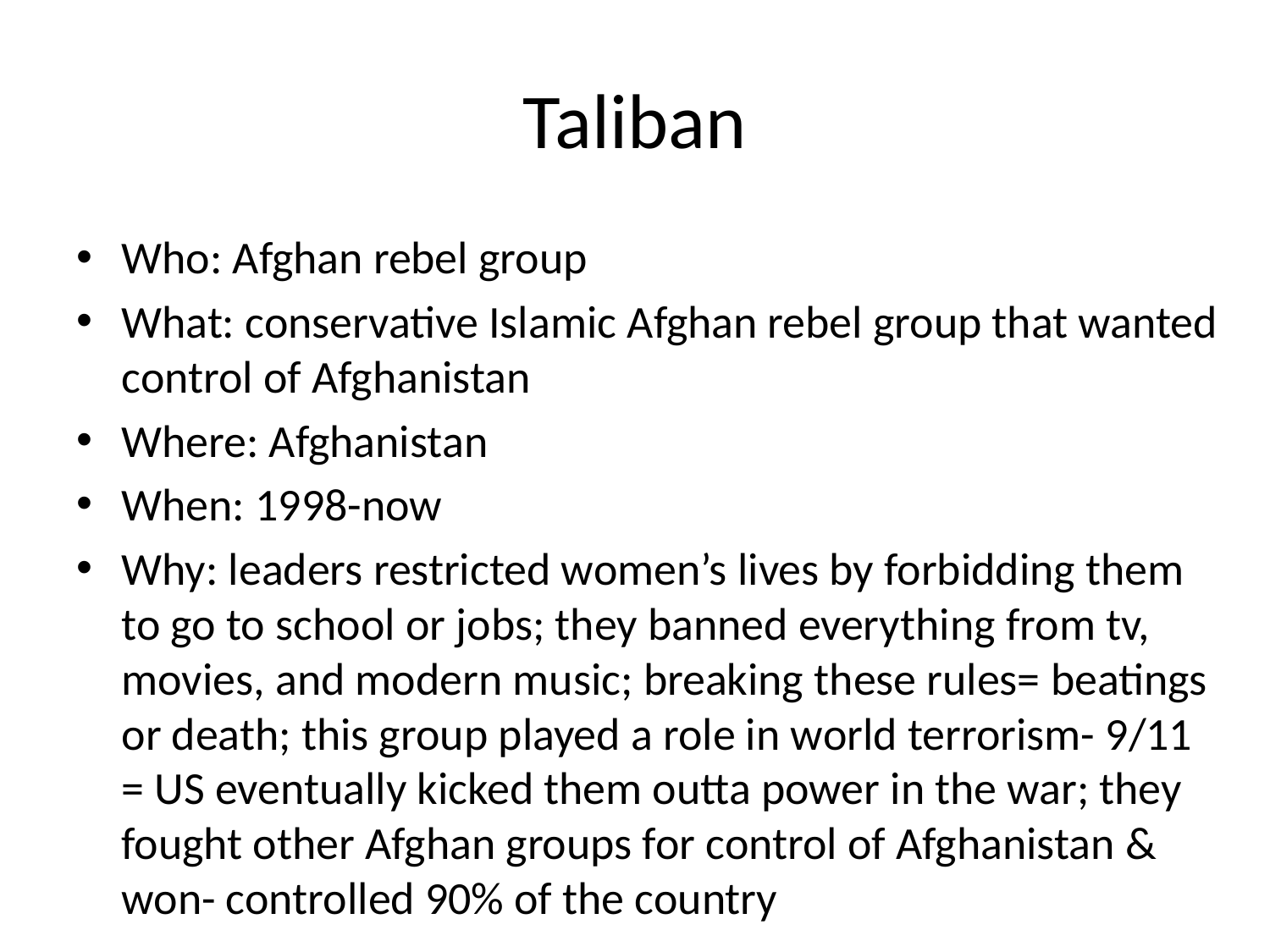

# Taliban
Who: Afghan rebel group
What: conservative Islamic Afghan rebel group that wanted control of Afghanistan
Where: Afghanistan
When: 1998-now
Why: leaders restricted women’s lives by forbidding them to go to school or jobs; they banned everything from tv, movies, and modern music; breaking these rules= beatings or death; this group played a role in world terrorism- 9/11 = US eventually kicked them outta power in the war; they fought other Afghan groups for control of Afghanistan & won- controlled 90% of the country